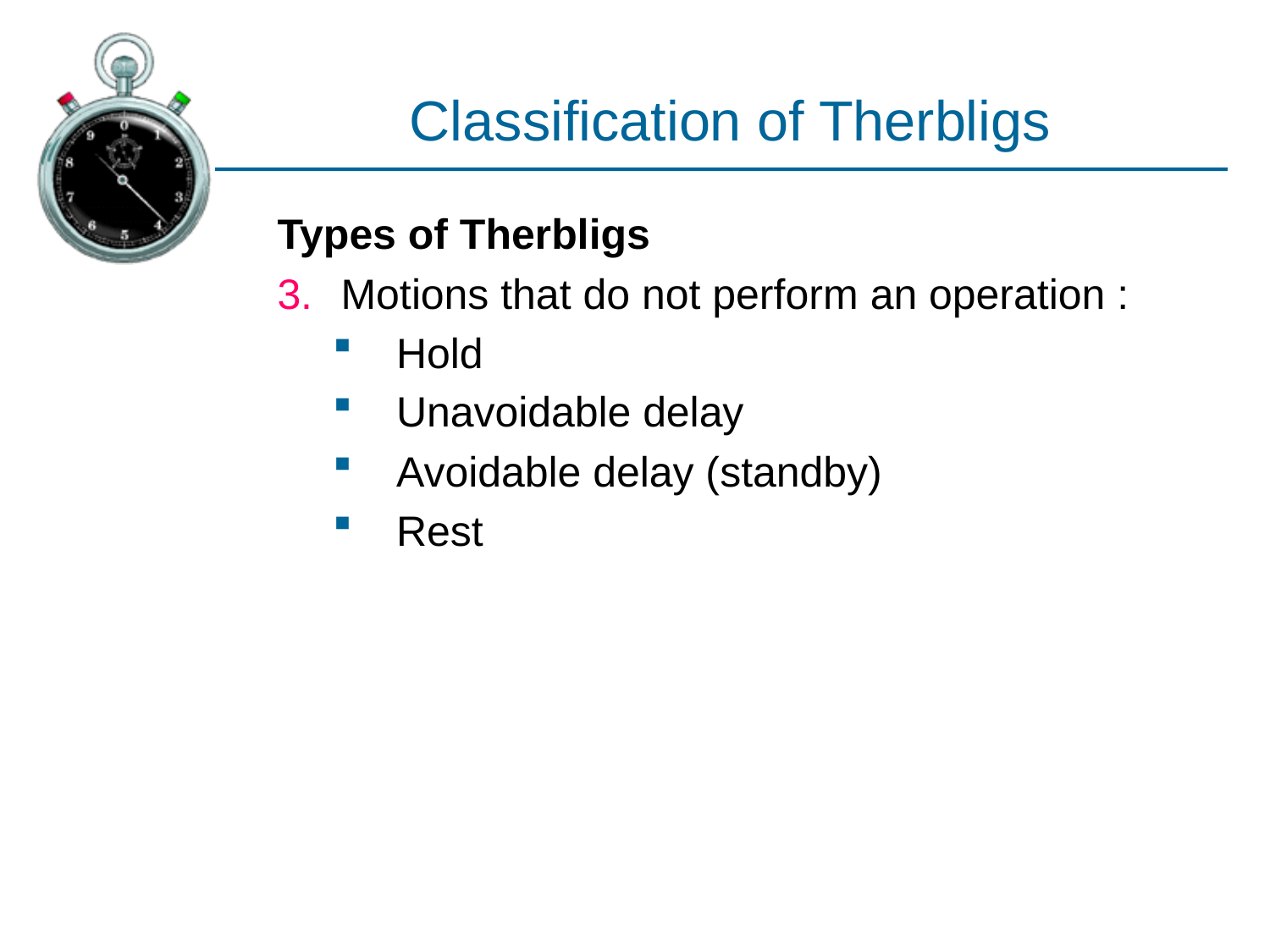

# Classification of Therbligs
Types of Therbligs
Motions that do not perform an operation :
Hold
Unavoidable delay
Avoidable delay (standby)
Rest